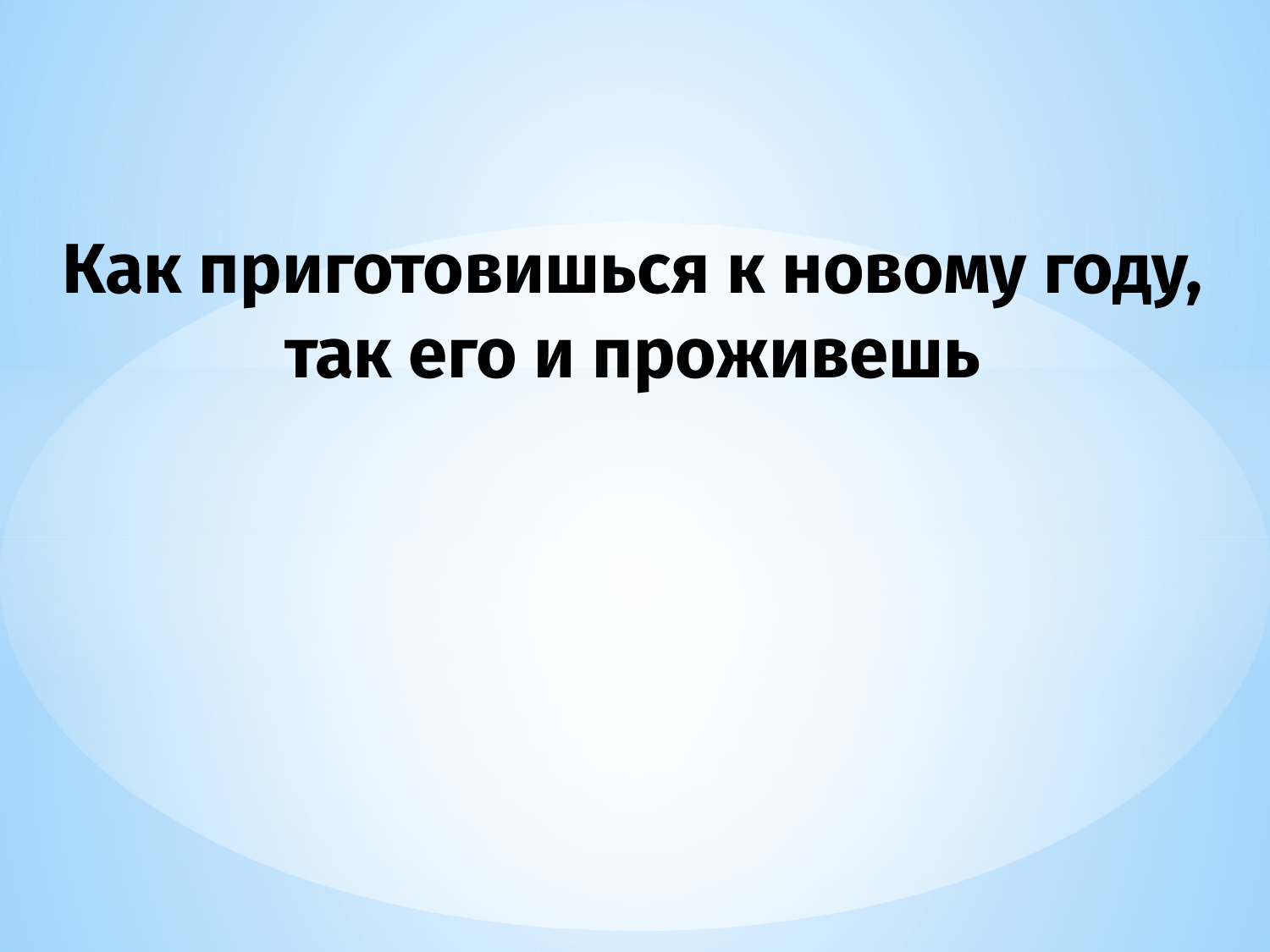

# Как приготовишься к новому году, так его и проживешь